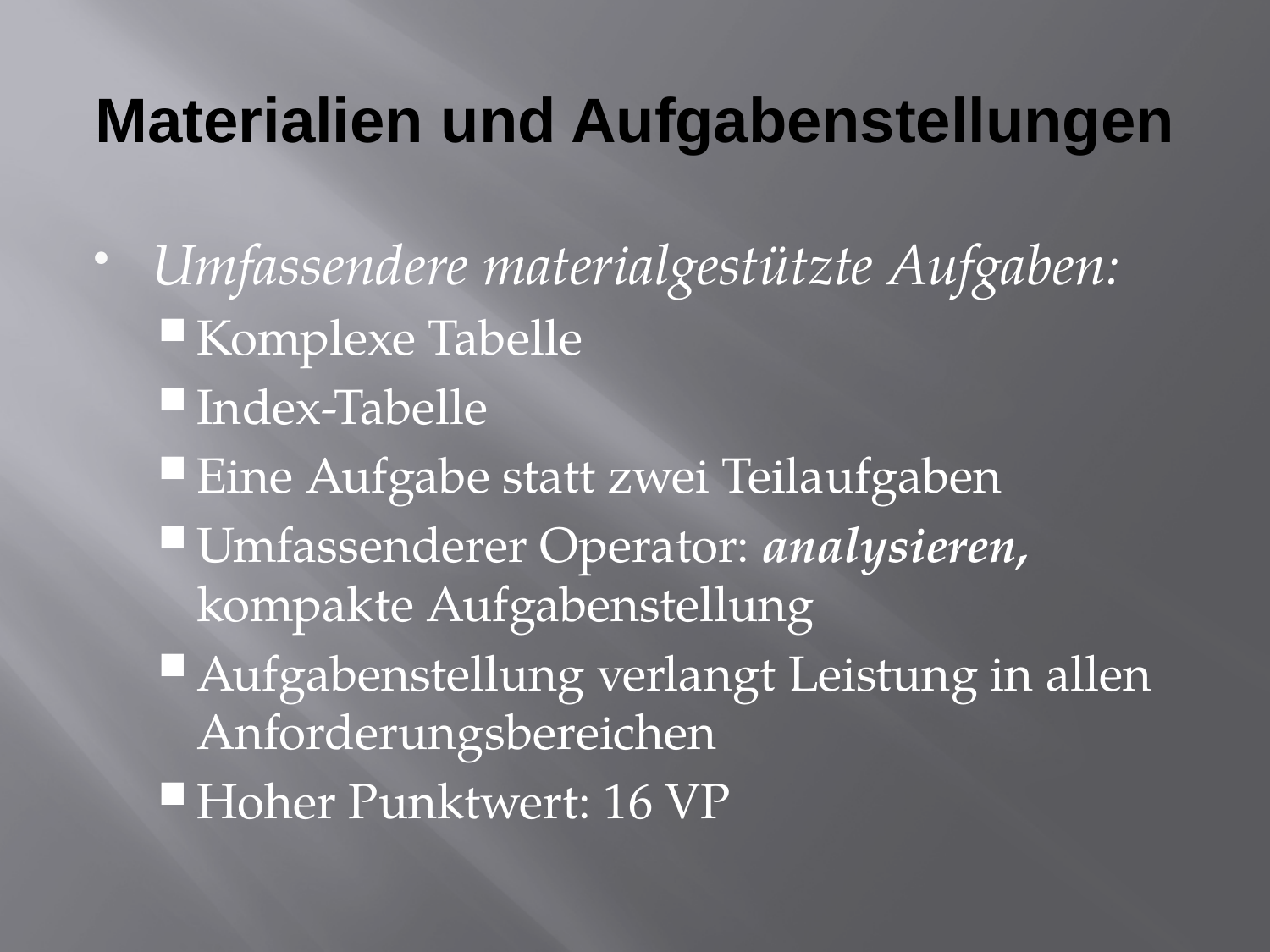

# Materialien und Aufgabenstellungen
Umfassendere materialgestützte Aufgaben:
Komplexe Tabelle
Index-Tabelle
Eine Aufgabe statt zwei Teilaufgaben
Umfassenderer Operator: analysieren, kompakte Aufgabenstellung
Aufgabenstellung verlangt Leistung in allen Anforderungsbereichen
Hoher Punktwert: 16 VP